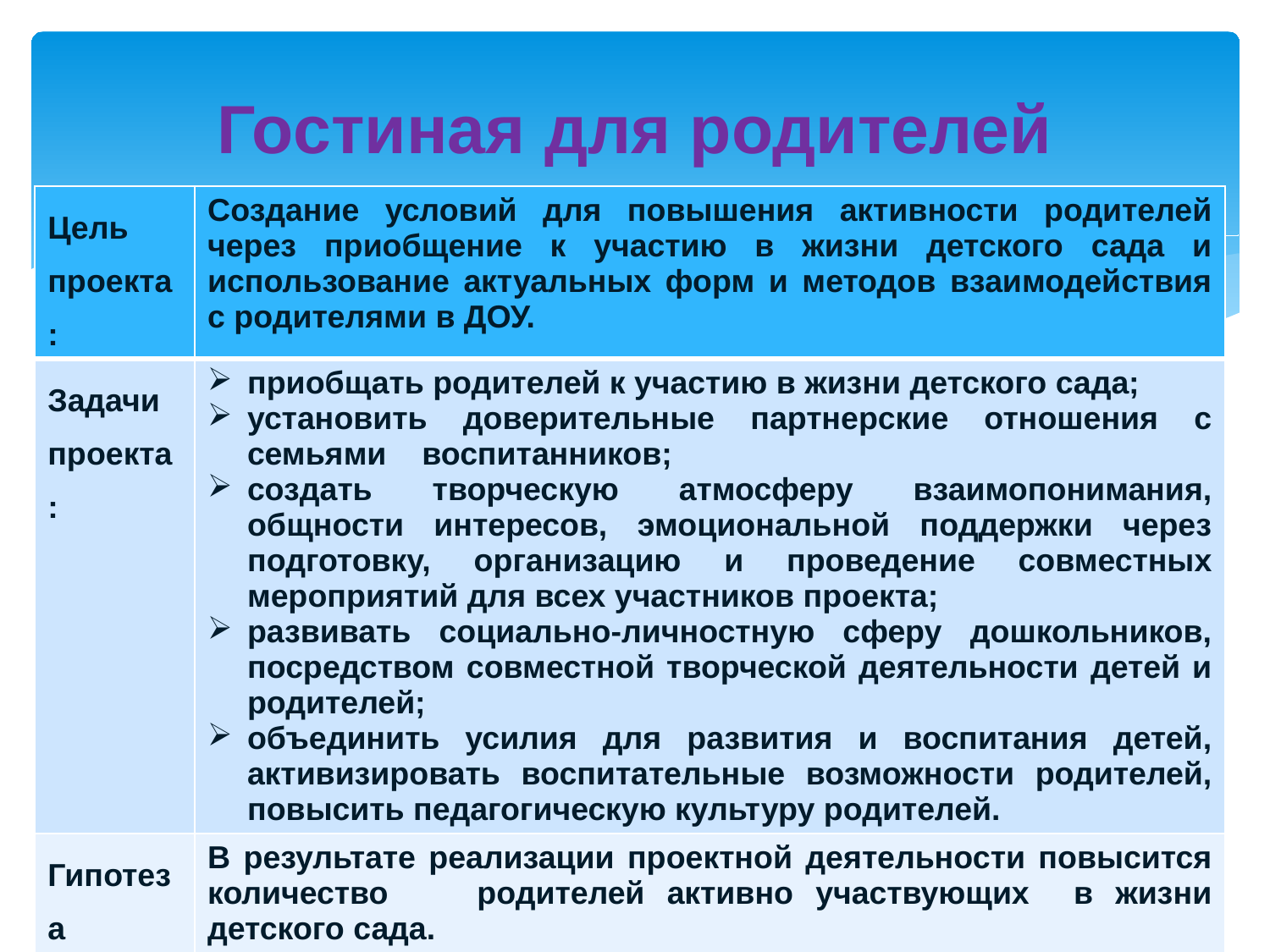

# Гостиная для родителей

| Цель проекта: | Создание условий для повышения активности родителей через приобщение к участию в жизни детского сада и использование актуальных форм и методов взаимодействия с родителями в ДОУ. |
| --- | --- |
| Задачи проекта: | приобщать родителей к участию в жизни детского сада; установить доверительные партнерские отношения с семьями воспитанников; создать творческую атмосферу взаимопонимания, общности интересов, эмоциональной поддержки через подготовку, организацию и проведение совместных мероприятий для всех участников проекта; развивать социально-личностную сферу дошкольников, посредством совместной творческой деятельности детей и родителей; объединить усилия для развития и воспитания детей, активизировать воспитательные возможности родителей, повысить педагогическую культуру родителей. |
| Гипотеза | В результате реализации проектной деятельности повысится количество родителей активно участвующих в жизни детского сада. |